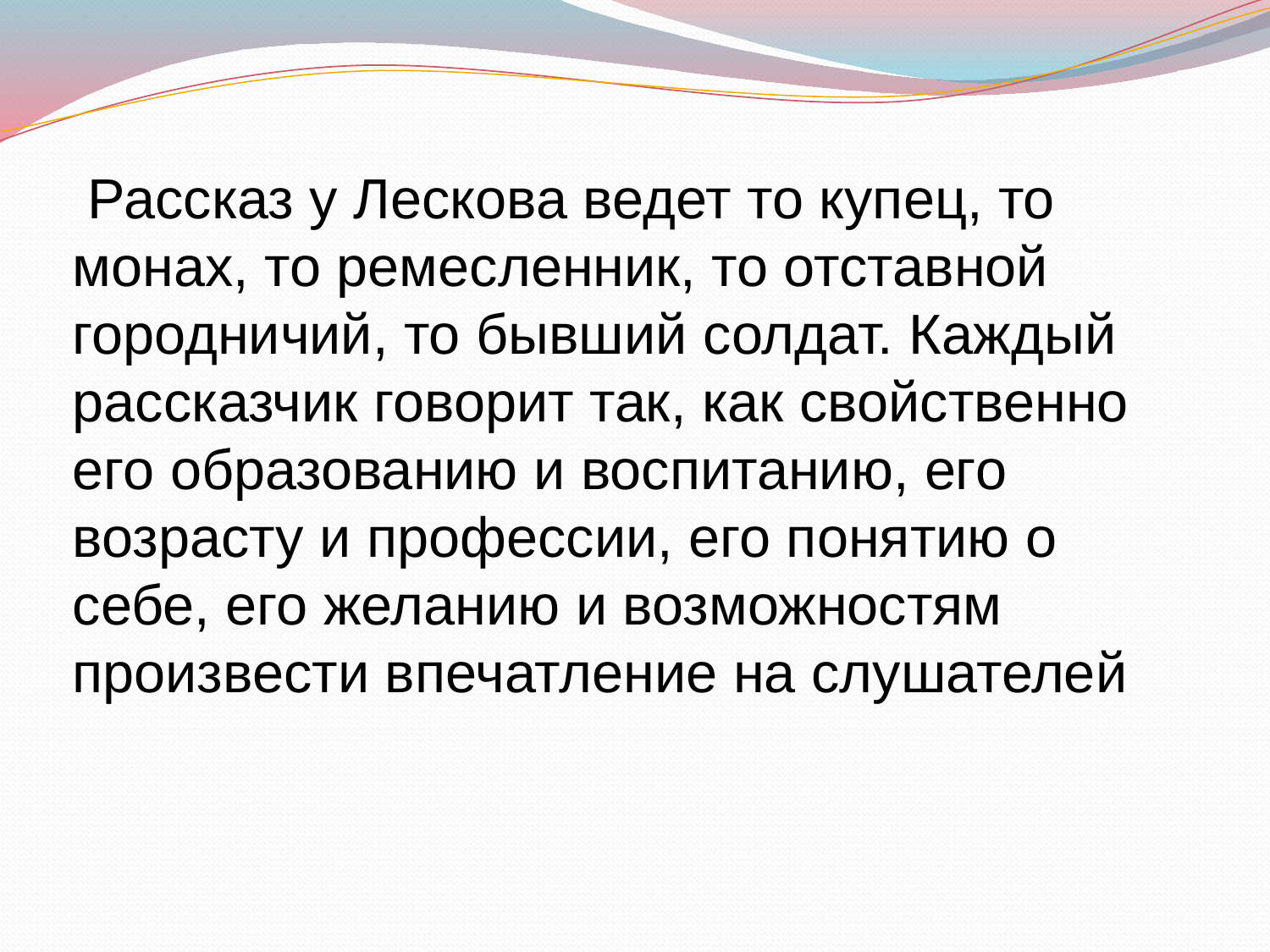

Рассказ у Лескова ведет то купец, то монах, то ремесленник, то отставной городничий, то бывший солдат. Каждый рассказчик говорит так, как свойственно его образованию и воспитанию, его возрасту и профессии, его понятию о себе, его желанию и возможностям произвести впечатление на слушателей